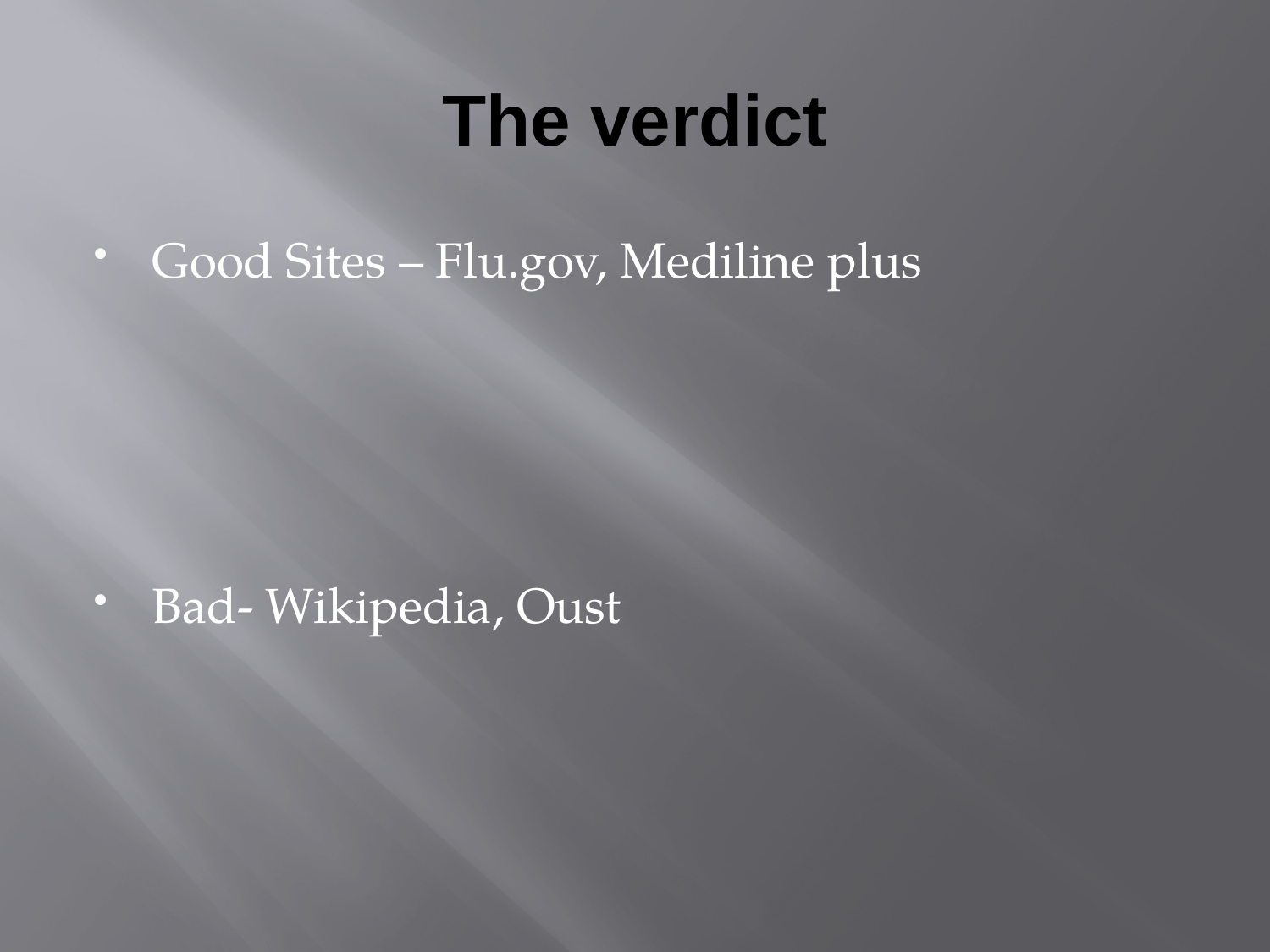

# The verdict
Good Sites – Flu.gov, Mediline plus

Bad- Wikipedia, Oust